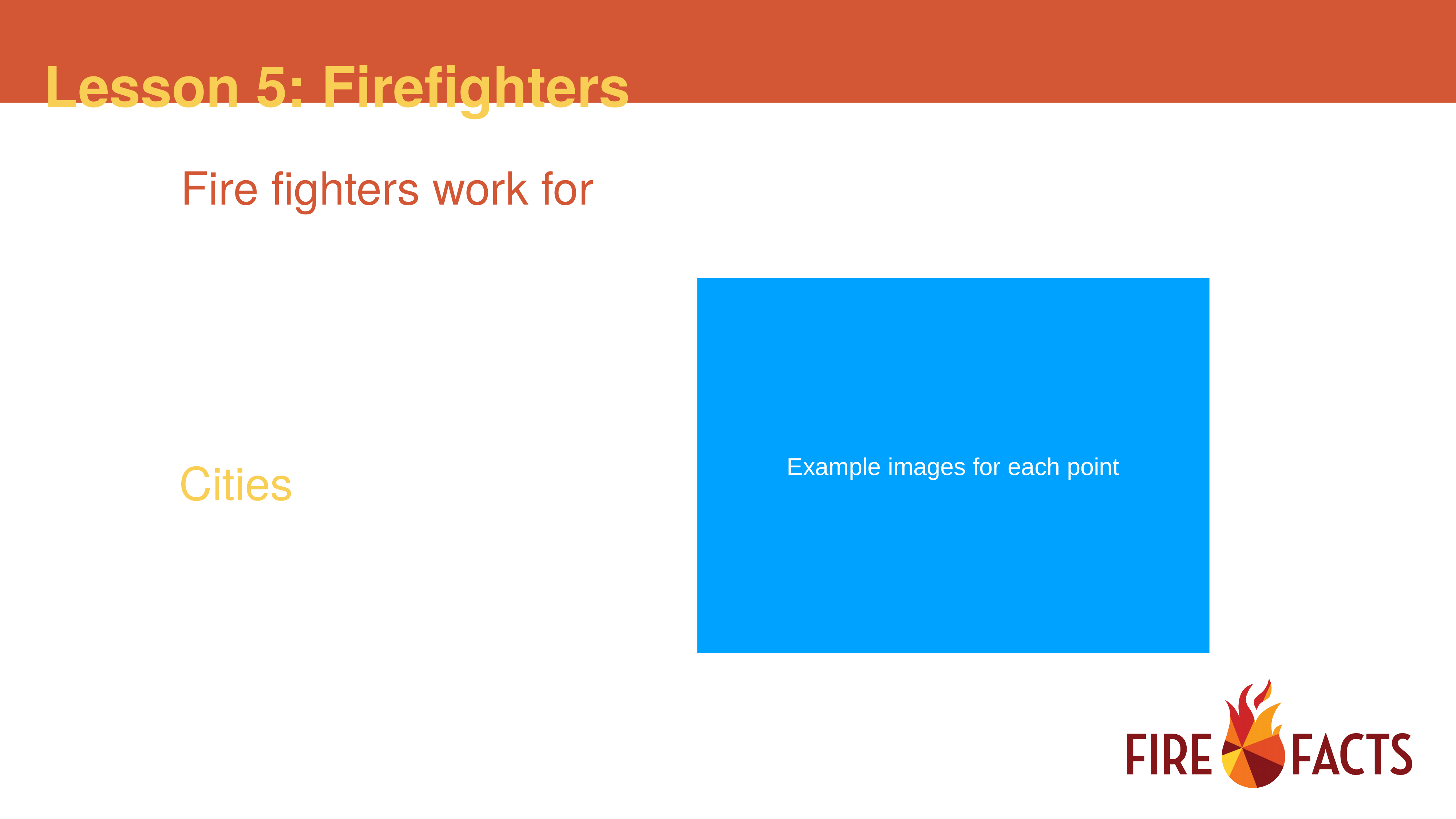

Fire fighters work for
 Cities
Example images for each point